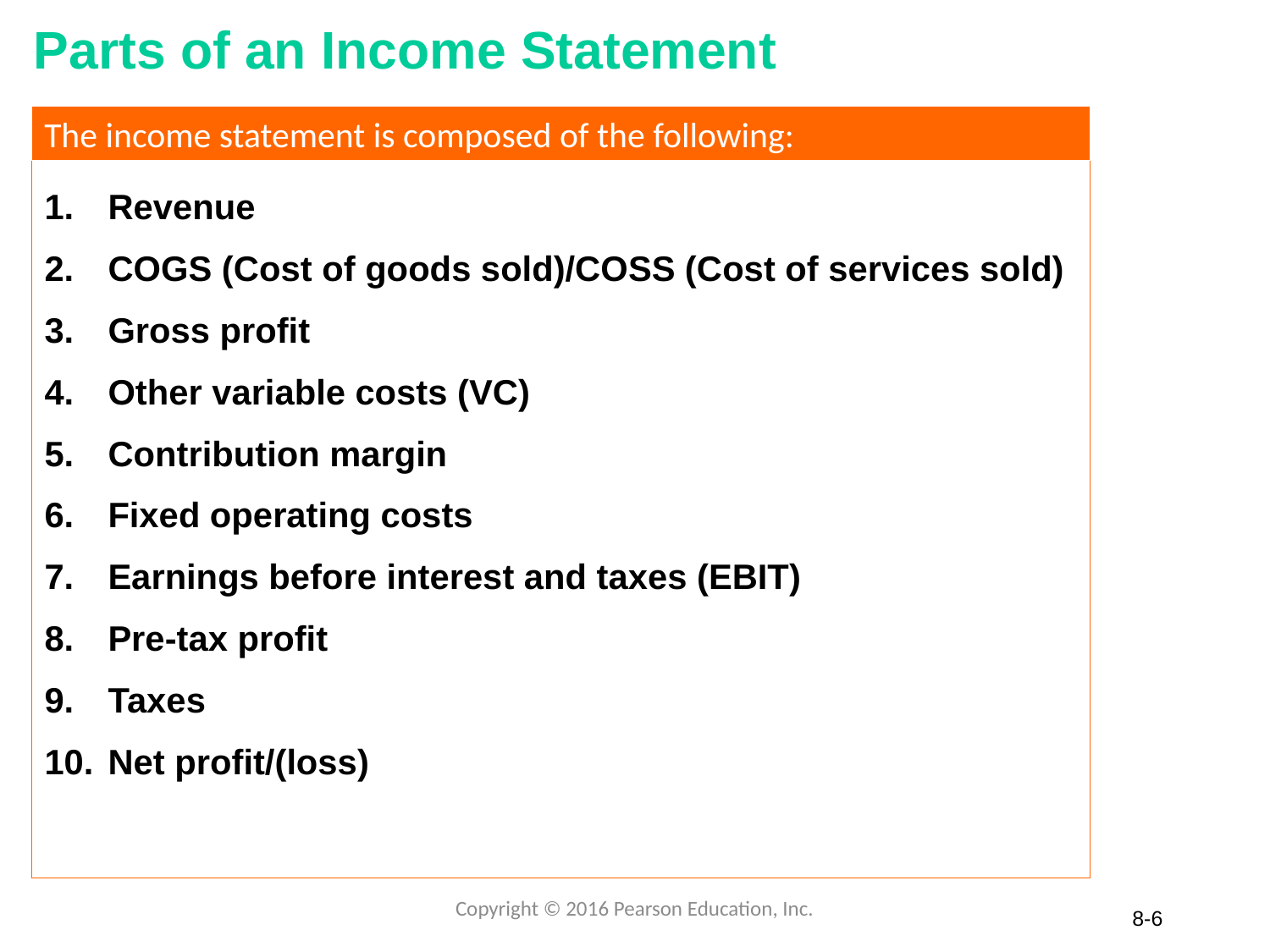

# Parts of an Income Statement
The income statement is composed of the following:

Revenue

COGS (Cost of goods sold)/COSS (Cost of services sold)

Gross profit

Other variable costs (VC)

Contribution margin

Fixed operating costs

Earnings before interest and taxes (EBIT)

Pre-tax profit

Taxes

Net profit/(loss)
Copyright © 2016 Pearson Education, Inc.